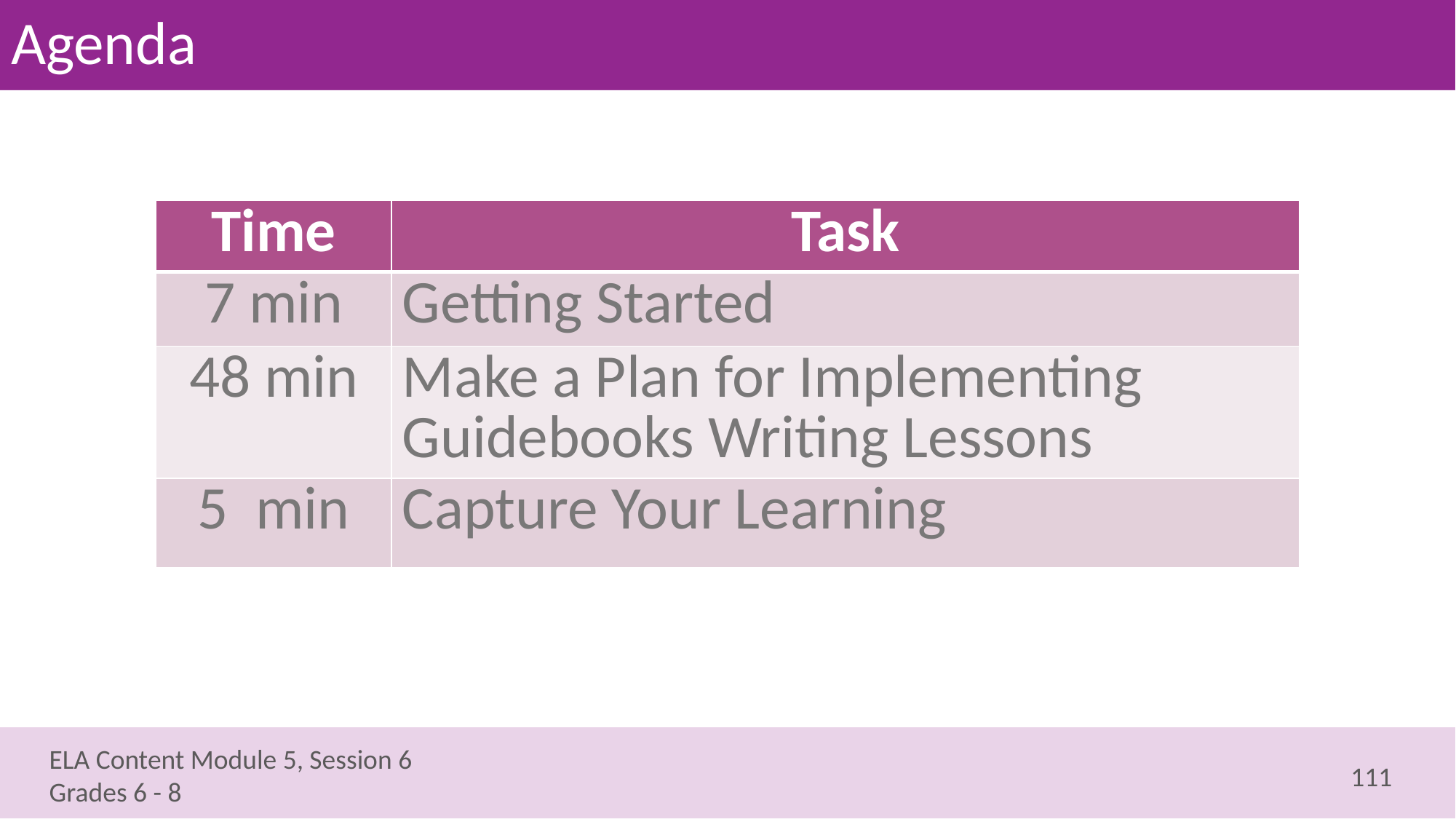

# Agenda
| Time | Task |
| --- | --- |
| 7 min | Getting Started |
| 48 min | Make a Plan for Implementing Guidebooks Writing Lessons |
| 5 min | Capture Your Learning |
111